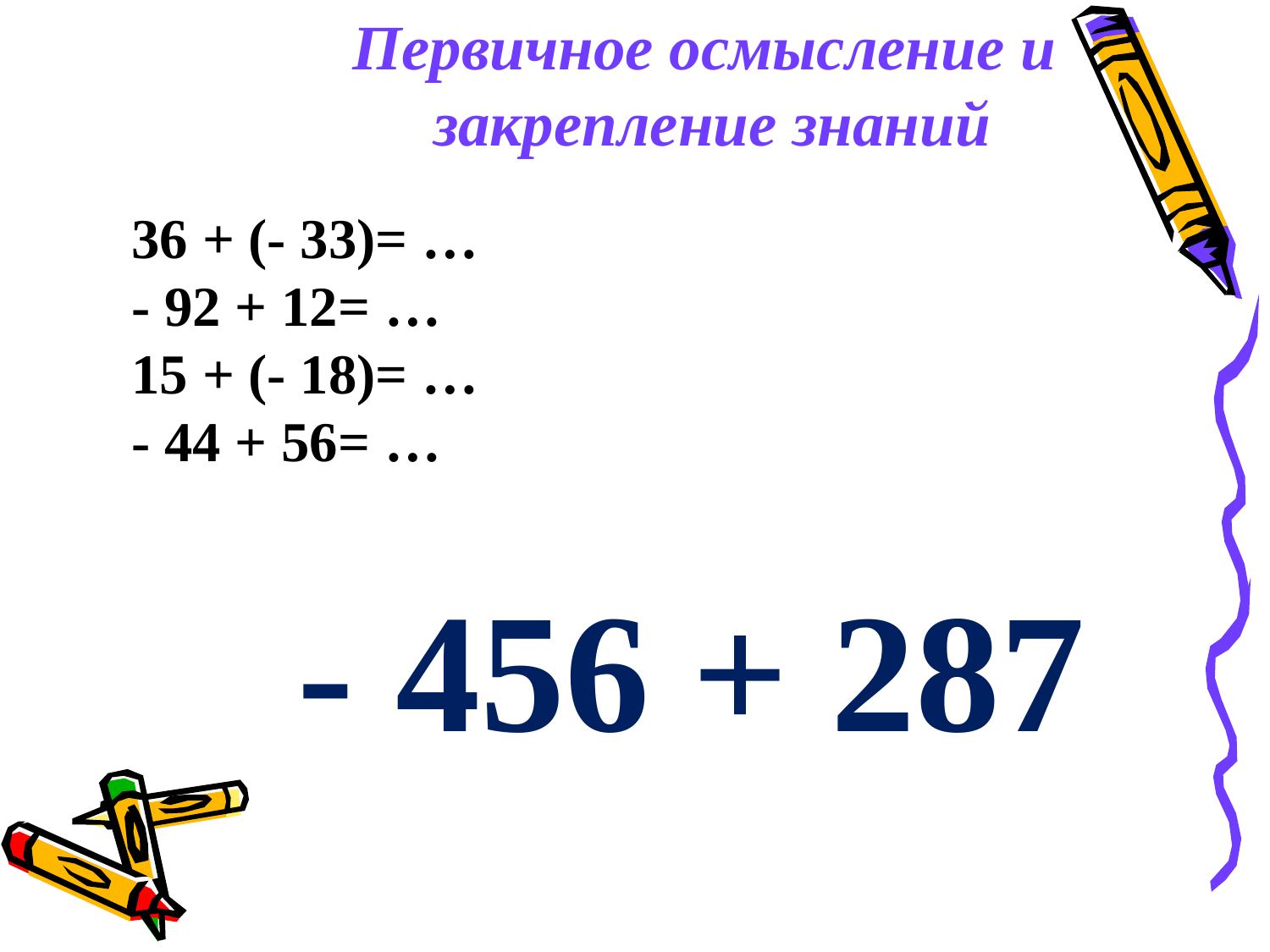

Первичное осмысление и
закрепление знаний
 36 + (- 33)= …
 - 92 + 12= …
 15 + (- 18)= …
 - 44 + 56= …
 - 456 + 287